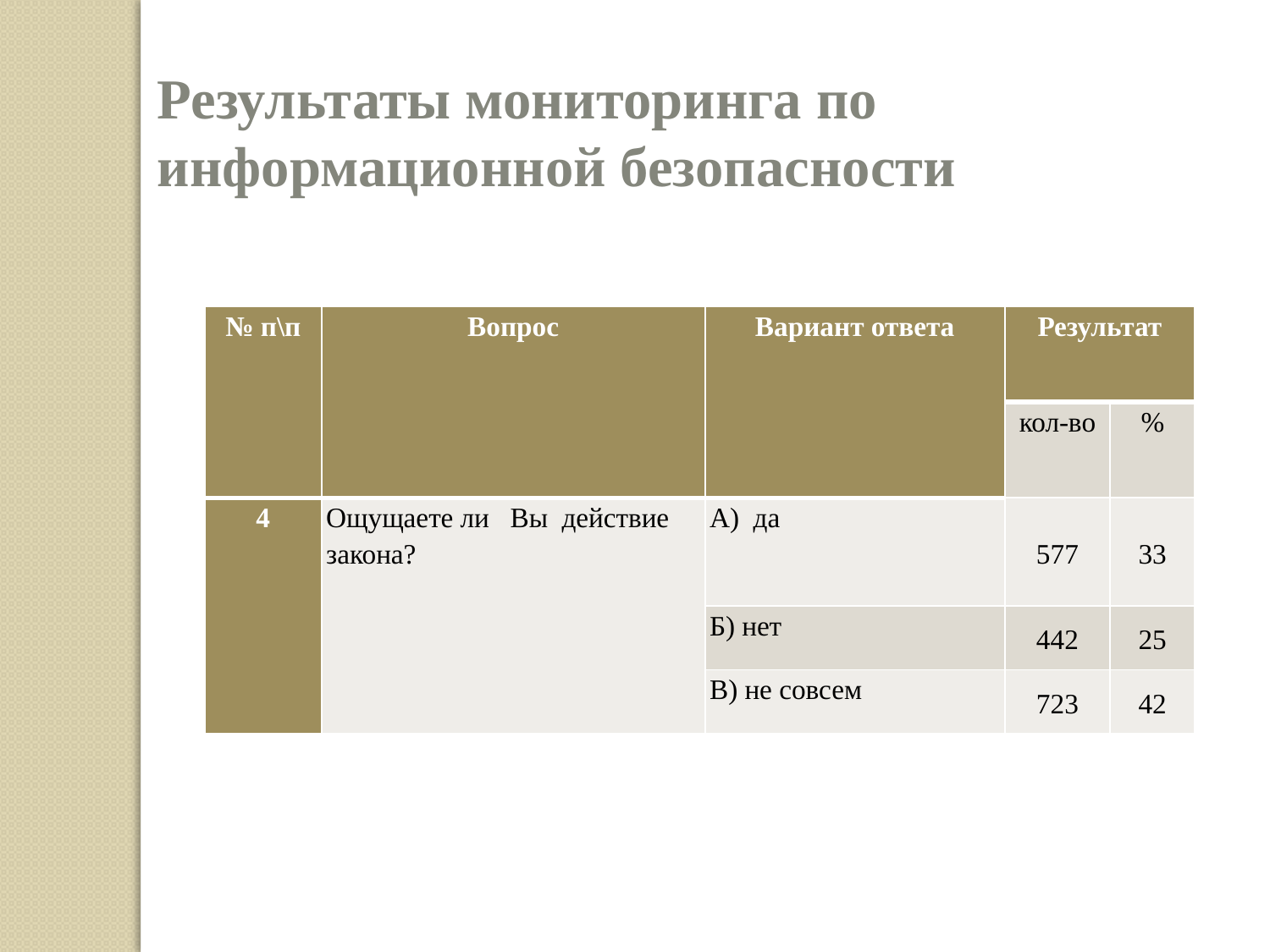

Результаты мониторинга по информационной безопасности
| № п\п | Вопрос | Вариант ответа | Результат |  |
| --- | --- | --- | --- | --- |
|  |  |  | кол-во | % |
| 4 | Ощущаете ли Вы действие закона? | А)  да | 577 | 33 |
|  |  | Б) нет | 442 | 25 |
|  |  | В) не совсем | 723 | 42 |